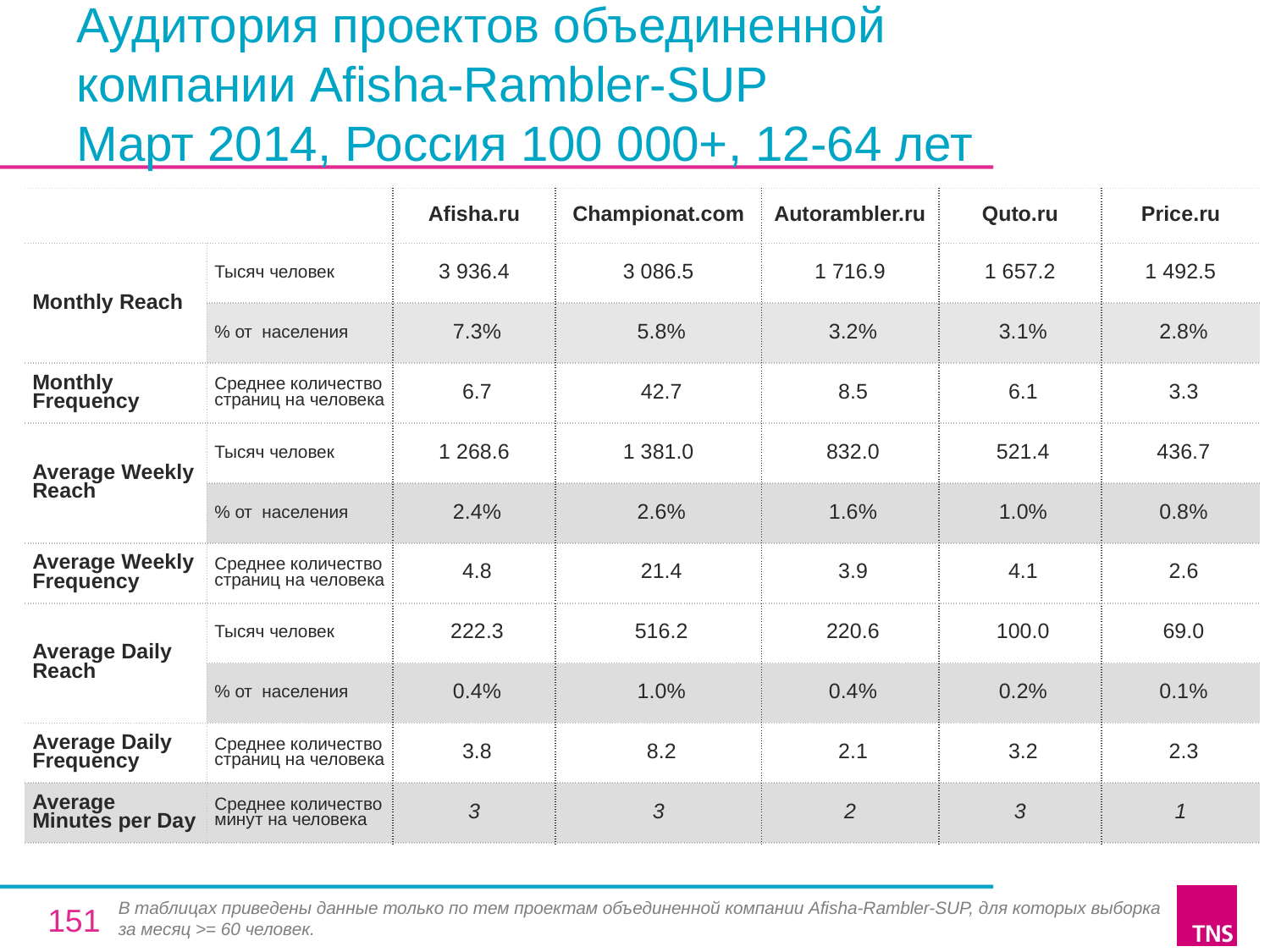

# Аудитория проектов объединенной
компании Afisha-Rambler-SUP
Март 2014, Россия 100 000+, 12-64 лет
|  |  | Afisha.ru | Championat.com | Autorambler.ru | Quto.ru | Price.ru |
| --- | --- | --- | --- | --- | --- | --- |
| Monthly Reach | Тысяч человек | 3 936.4 | 3 086.5 | 1 716.9 | 1 657.2 | 1 492.5 |
|  | % от населения | 7.3% | 5.8% | 3.2% | 3.1% | 2.8% |
| Monthly Frequency | Среднее количество страниц на человека | 6.7 | 42.7 | 8.5 | 6.1 | 3.3 |
| Average Weekly Reach | Тысяч человек | 1 268.6 | 1 381.0 | 832.0 | 521.4 | 436.7 |
|  | % от населения | 2.4% | 2.6% | 1.6% | 1.0% | 0.8% |
| Average Weekly Frequency | Среднее количество страниц на человека | 4.8 | 21.4 | 3.9 | 4.1 | 2.6 |
| Average Daily Reach | Тысяч человек | 222.3 | 516.2 | 220.6 | 100.0 | 69.0 |
|  | % от населения | 0.4% | 1.0% | 0.4% | 0.2% | 0.1% |
| Average Daily Frequency | Среднее количество страниц на человека | 3.8 | 8.2 | 2.1 | 3.2 | 2.3 |
| Average Minutes per Day | Среднее количество минут на человека | 3 | 3 | 2 | 3 | 1 |
В таблицах приведены данные только по тем проектам объединенной компании Afisha-Rambler-SUP, для которых выборка за месяц >= 60 человек.
151